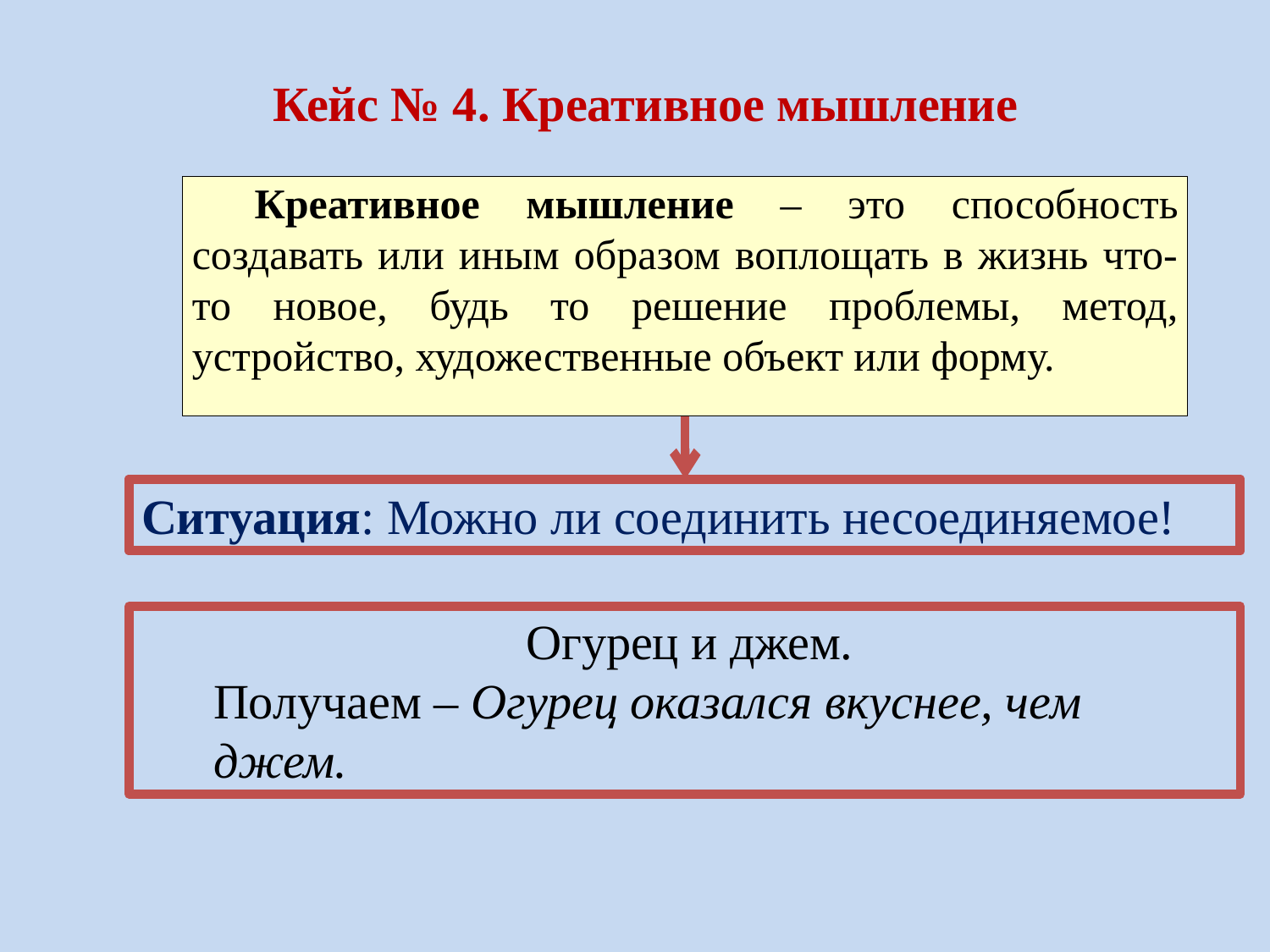

Кейс № 4. Креативное мышление
Креативное мышление – это способность создавать или иным образом воплощать в жизнь что-то новое, будь то решение проблемы, метод, устройство, художественные объект или форму.
Ситуация: Можно ли соединить несоединяемое!

Огурец и джем.
Получаем – Огурец оказался вкуснее, чем джем.